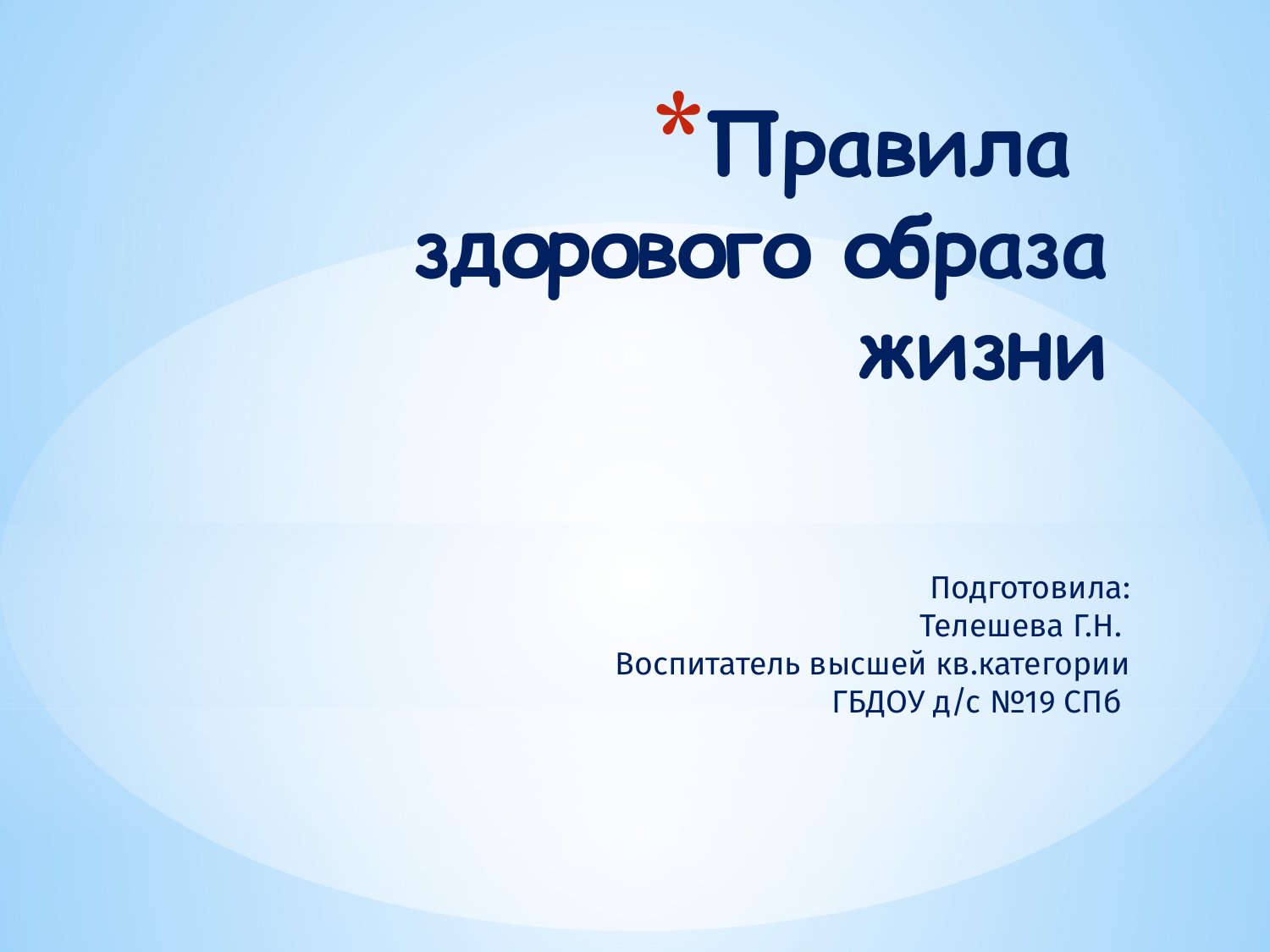

# Правила здорового образа жизни
Подготовила:
Телешева Г.Н.
Воспитатель высшей кв.категории
ГБДОУ д/с №19 СПб